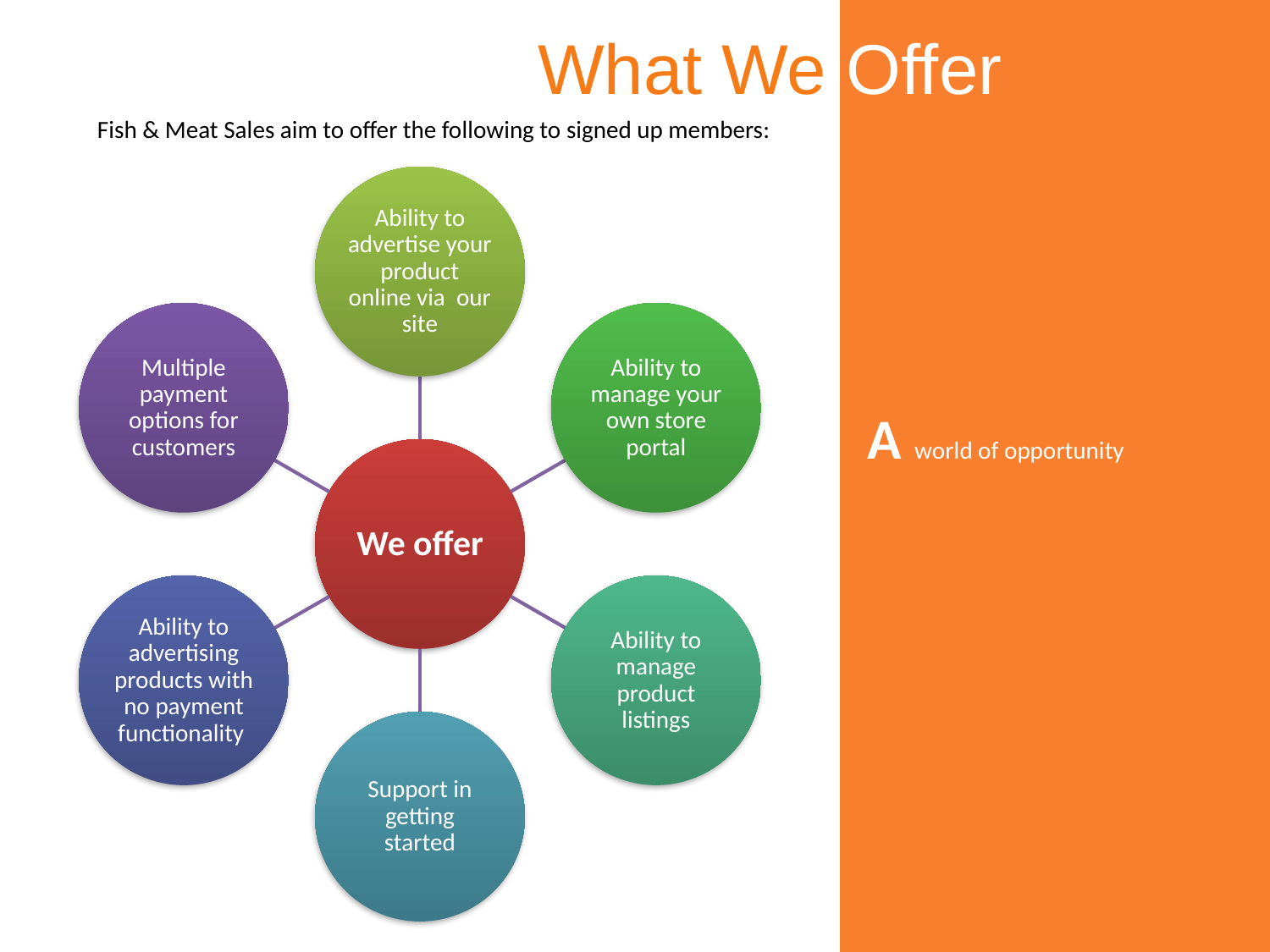

What We Offer
Fish & Meat Sales aim to offer the following to signed up members:
We offer

Ability to advertise your product online via  our site

Ability to manage your own store portal

Ability to manage product listings

Support in getting started

Ability to advertising products with no payment functionality

Multiple payment options for customers
A world of opportunity